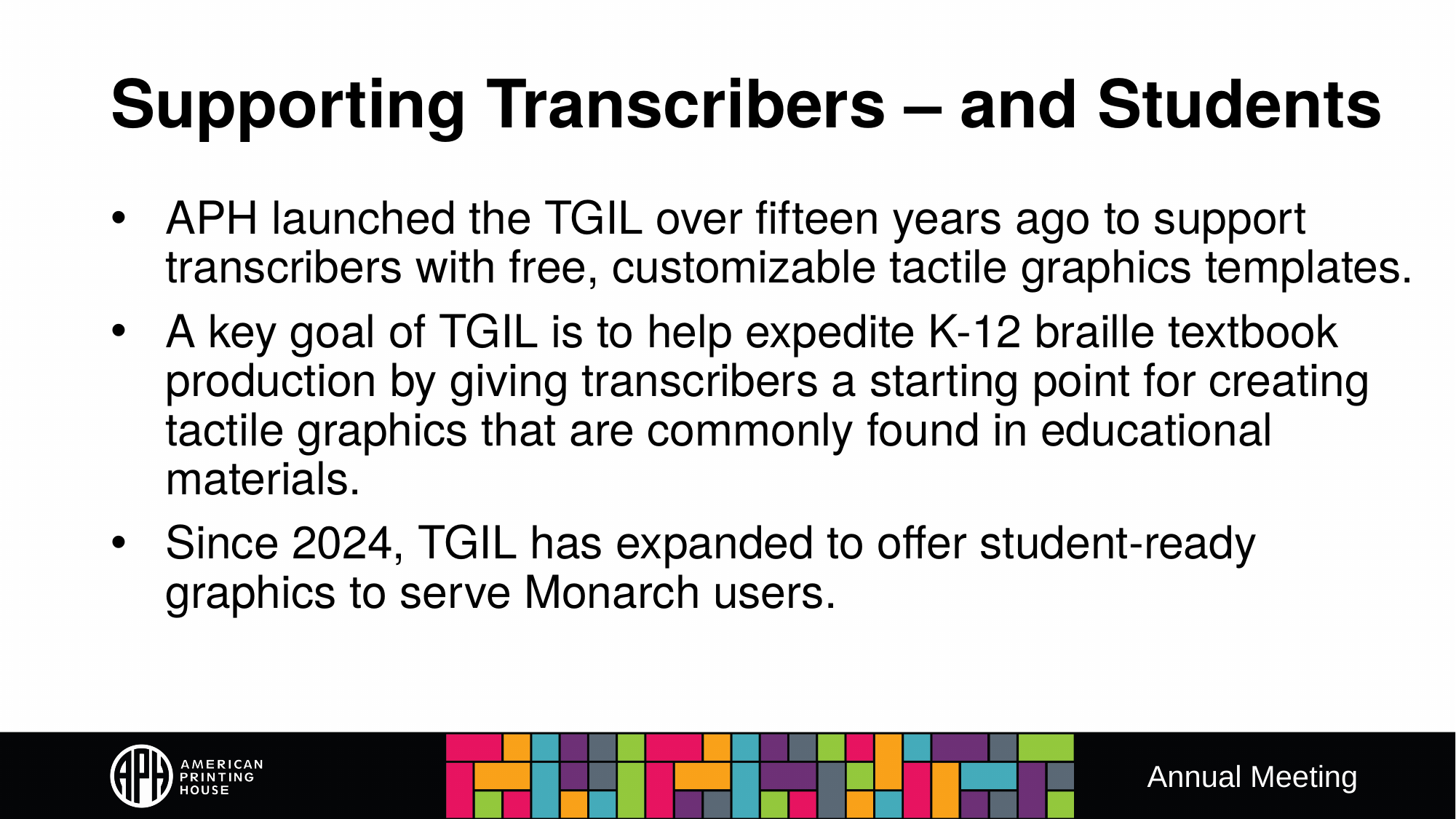

# Supporting Transcribers – and Students
APH launched the TGIL over fifteen years ago to support transcribers with free, customizable tactile graphics templates.
A key goal of TGIL is to help expedite K-12 braille textbook production by giving transcribers a starting point for creating tactile graphics that are commonly found in educational materials.
Since 2024, TGIL has expanded to offer student-ready graphics to serve Monarch users.